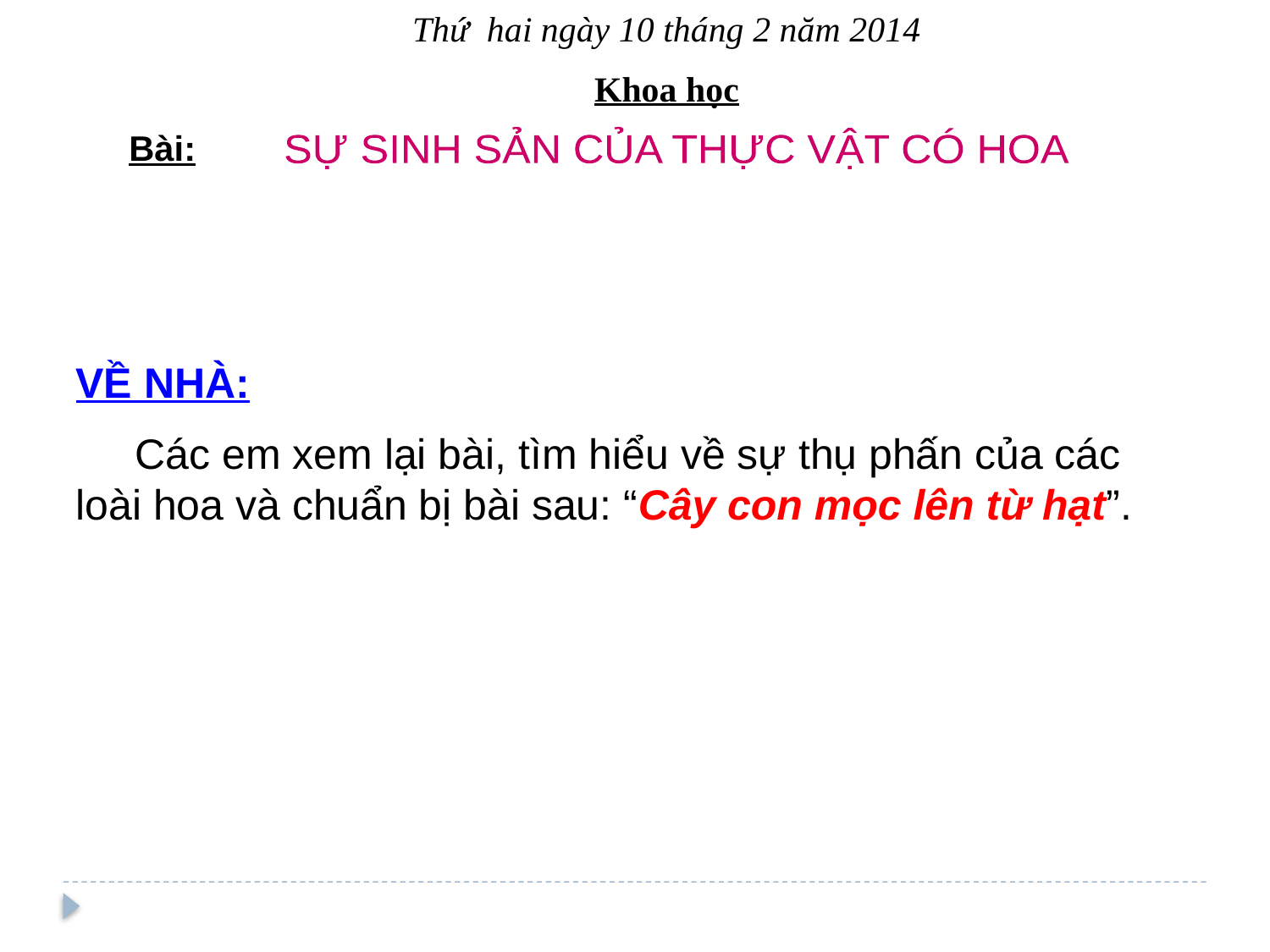

Thứ  hai ngày 10 tháng 2 năm 2014
Khoa học
Bài:
SỰ SINH SẢN CỦA THỰC VẬT CÓ HOA
VỀ NHÀ:
     Các em xem lại bài, tìm hiểu về sự thụ phấn của các loài hoa và chuẩn bị bài sau: “Cây con mọc lên từ hạt”.